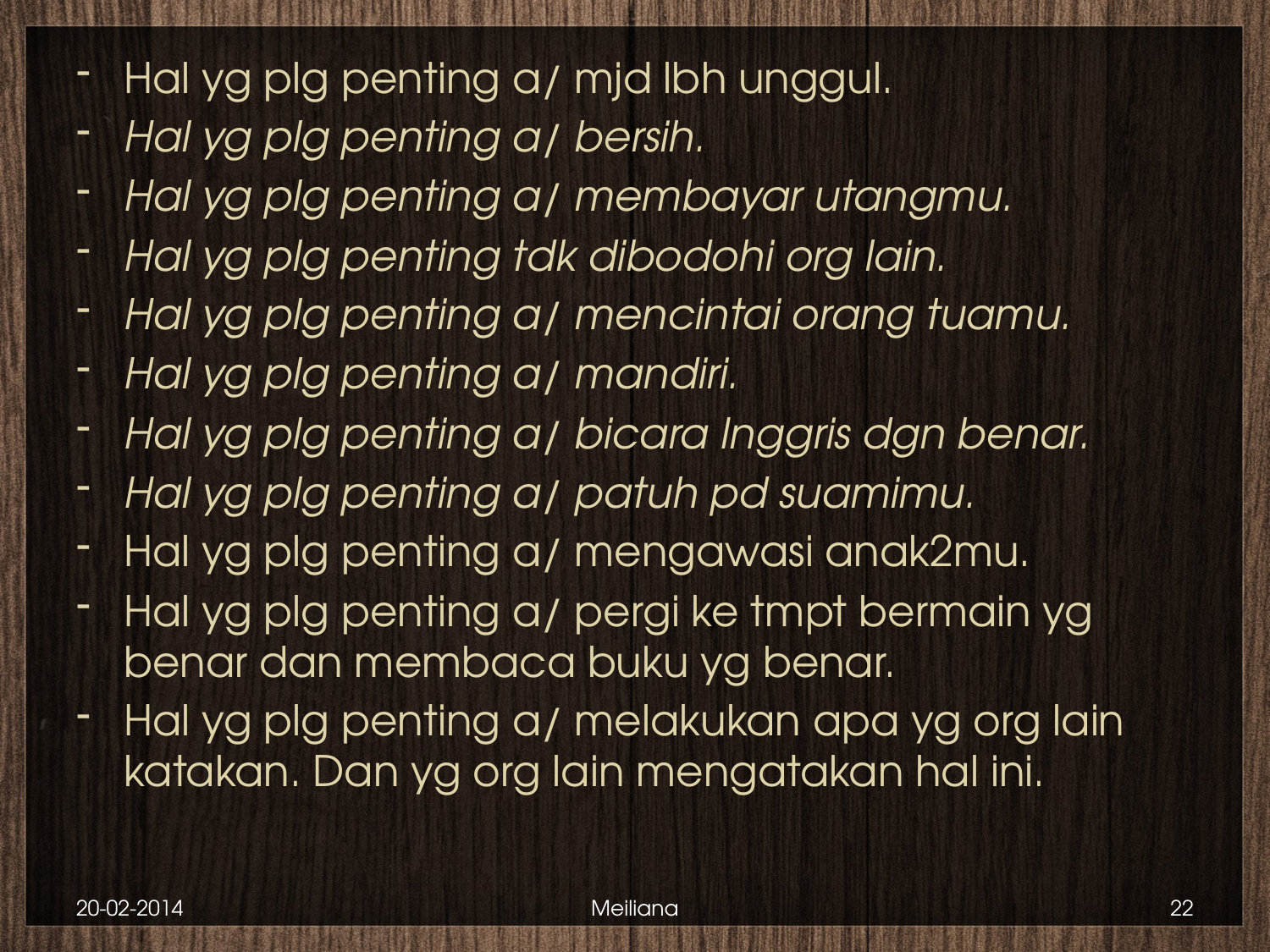

#
Hal yg plg penting a/ mjd lbh unggul.
Hal yg plg penting a/ bersih.
Hal yg plg penting a/ membayar utangmu.
Hal yg plg penting tdk dibodohi org lain.
Hal yg plg penting a/ mencintai orang tuamu.
Hal yg plg penting a/ mandiri.
Hal yg plg penting a/ bicara Inggris dgn benar.
Hal yg plg penting a/ patuh pd suamimu.
Hal yg plg penting a/ mengawasi anak2mu.
Hal yg plg penting a/ pergi ke tmpt bermain yg benar dan membaca buku yg benar.
Hal yg plg penting a/ melakukan apa yg org lain katakan. Dan yg org lain mengatakan hal ini.

20-02-2014
Meiliana
22